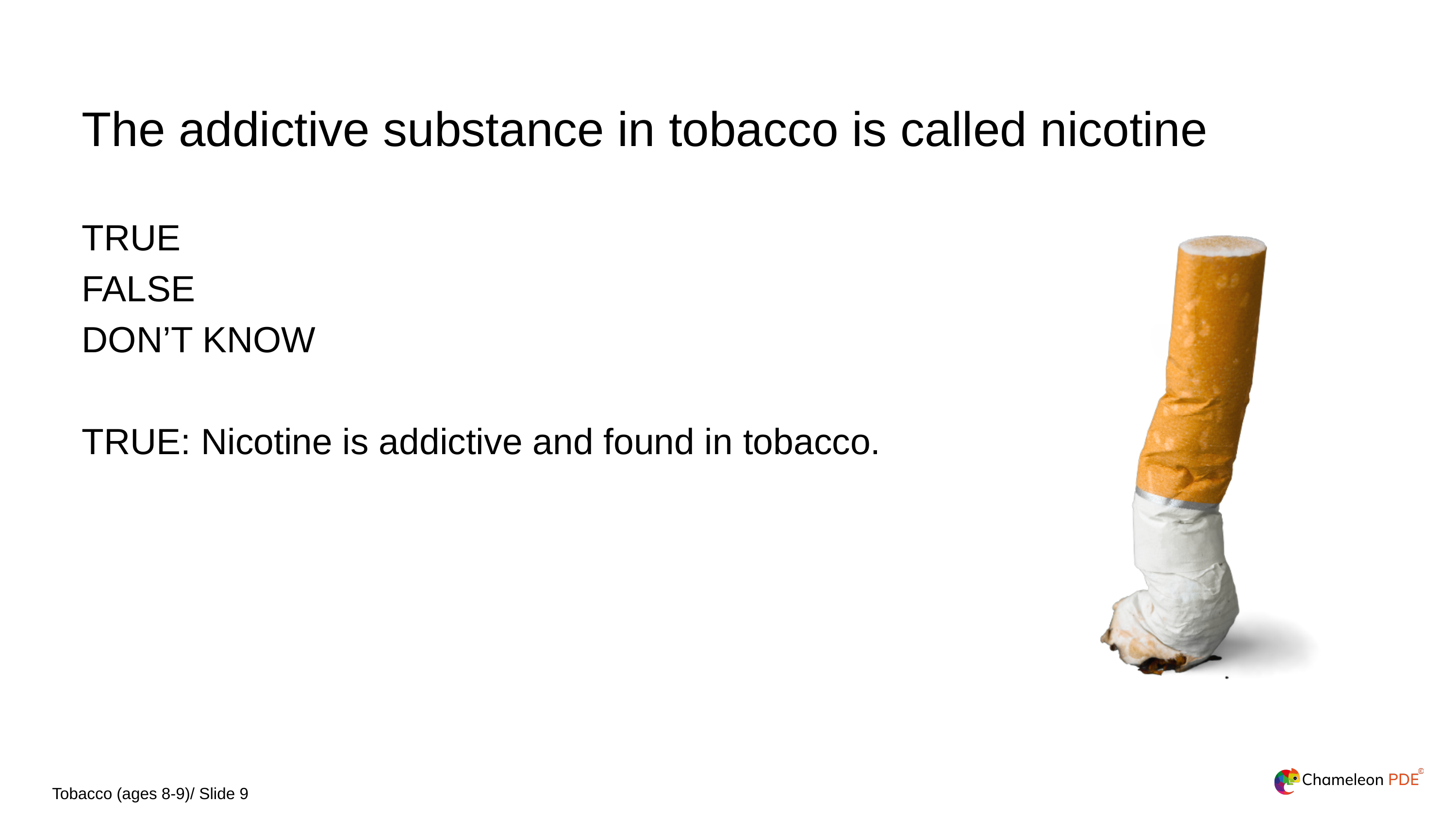

The addictive substance in tobacco is called nicotine

TRUE
FALSE
DON’T KNOW

TRUE: Nicotine is addictive and found in tobacco.

Tobacco (ages 8-9)/ Slide 9